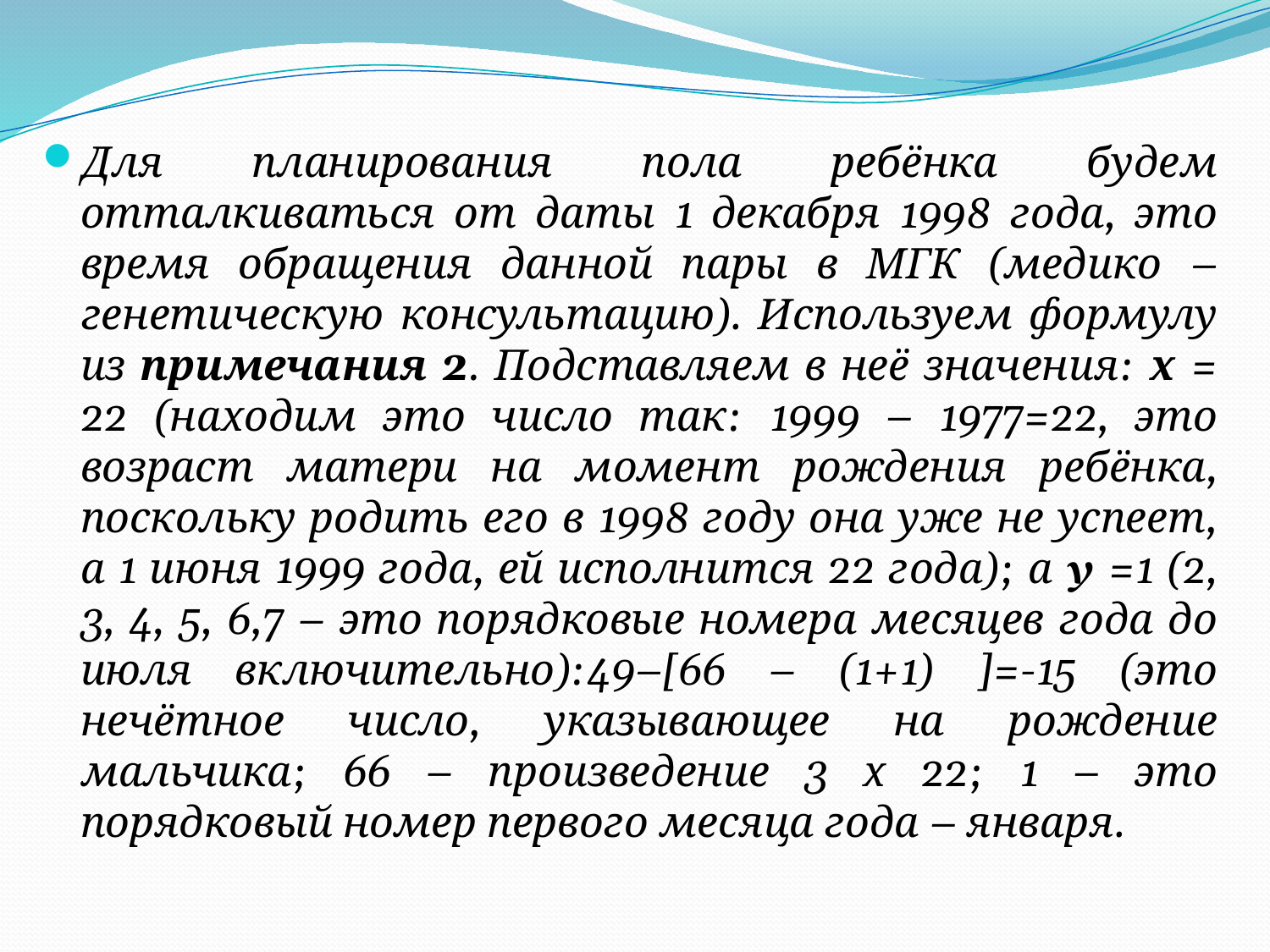

Для планирования пола ребёнка будем отталкиваться от даты 1 декабря 1998 года, это время обращения данной пары в МГК (медико – генетическую консультацию). Используем формулу из примечания 2. Подставляем в неё значения: х = 22 (находим это число так: 1999 – 1977=22, это возраст матери на момент рождения ребёнка, поскольку родить его в 1998 году она уже не успеет, а 1 июня 1999 года, ей исполнится 22 года); а y =1 (2, 3, 4, 5, 6,7 – это порядковые номера месяцев года до июля включительно):49–[66 – (1+1) ]=-15 (это нечётное число, указывающее на рождение мальчика; 66 – произведение 3 х 22; 1 – это порядковый номер первого месяца года – января.